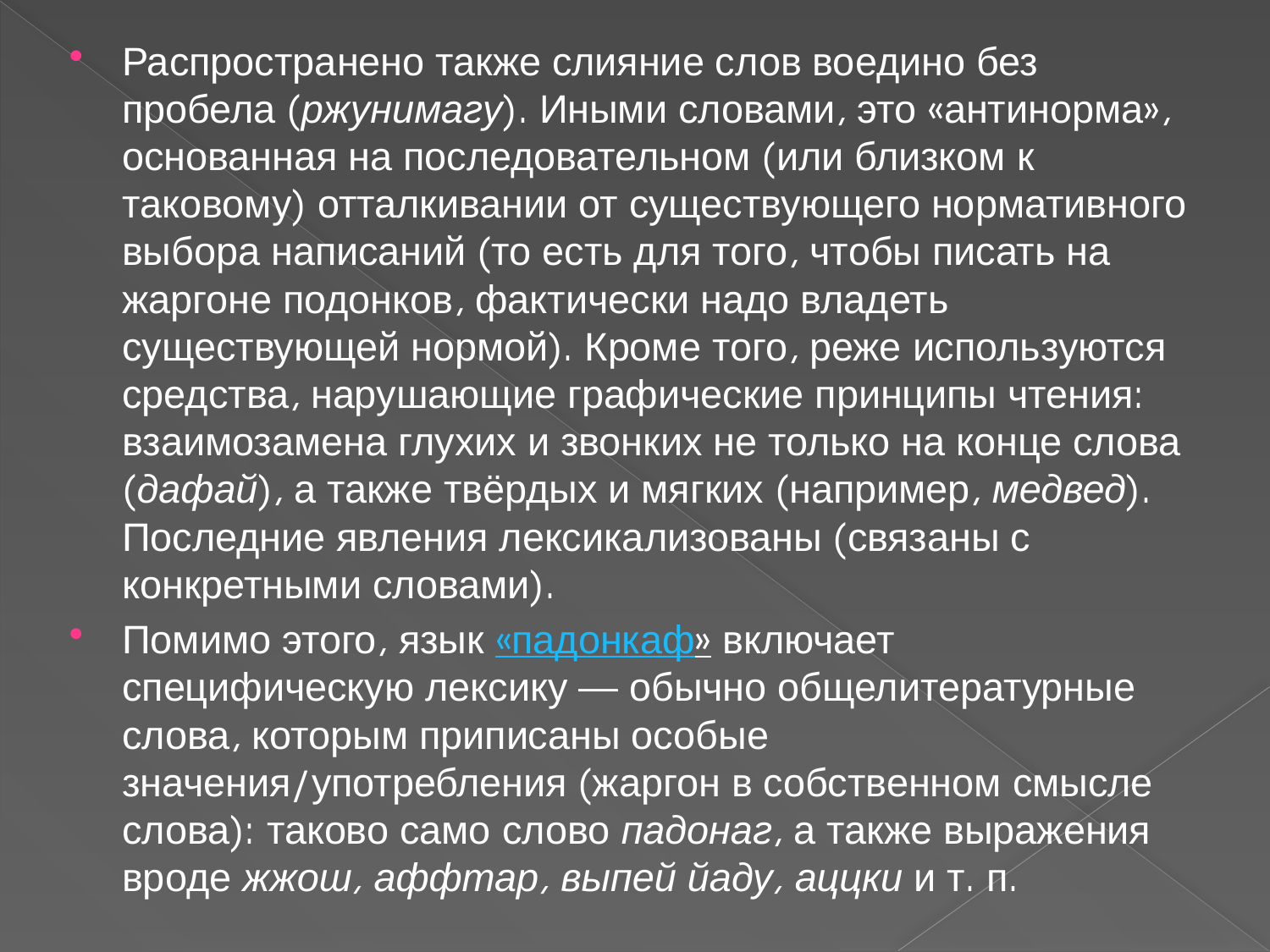

Распространено также слияние слов воедино без пробела (ржунимагу). Иными словами, это «антинорма», основанная на последовательном (или близком к таковому) отталкивании от существующего нормативного выбора написаний (то есть для того, чтобы писать на жаргоне подонков, фактически надо владеть существующей нормой). Кроме того, реже используются средства, нарушающие графические принципы чтения: взаимозамена глухих и звонких не только на конце слова (дафай), а также твёрдых и мягких (например, медвед). Последние явления лексикализованы (связаны с конкретными словами).
Помимо этого, язык «падонкаф» включает специфическую лексику — обычно общелитературные слова, которым приписаны особые значения/употребления (жаргон в собственном смысле слова): таково само слово падонаг, а также выражения вроде жжош, аффтар, выпей йаду, аццки и т. п.